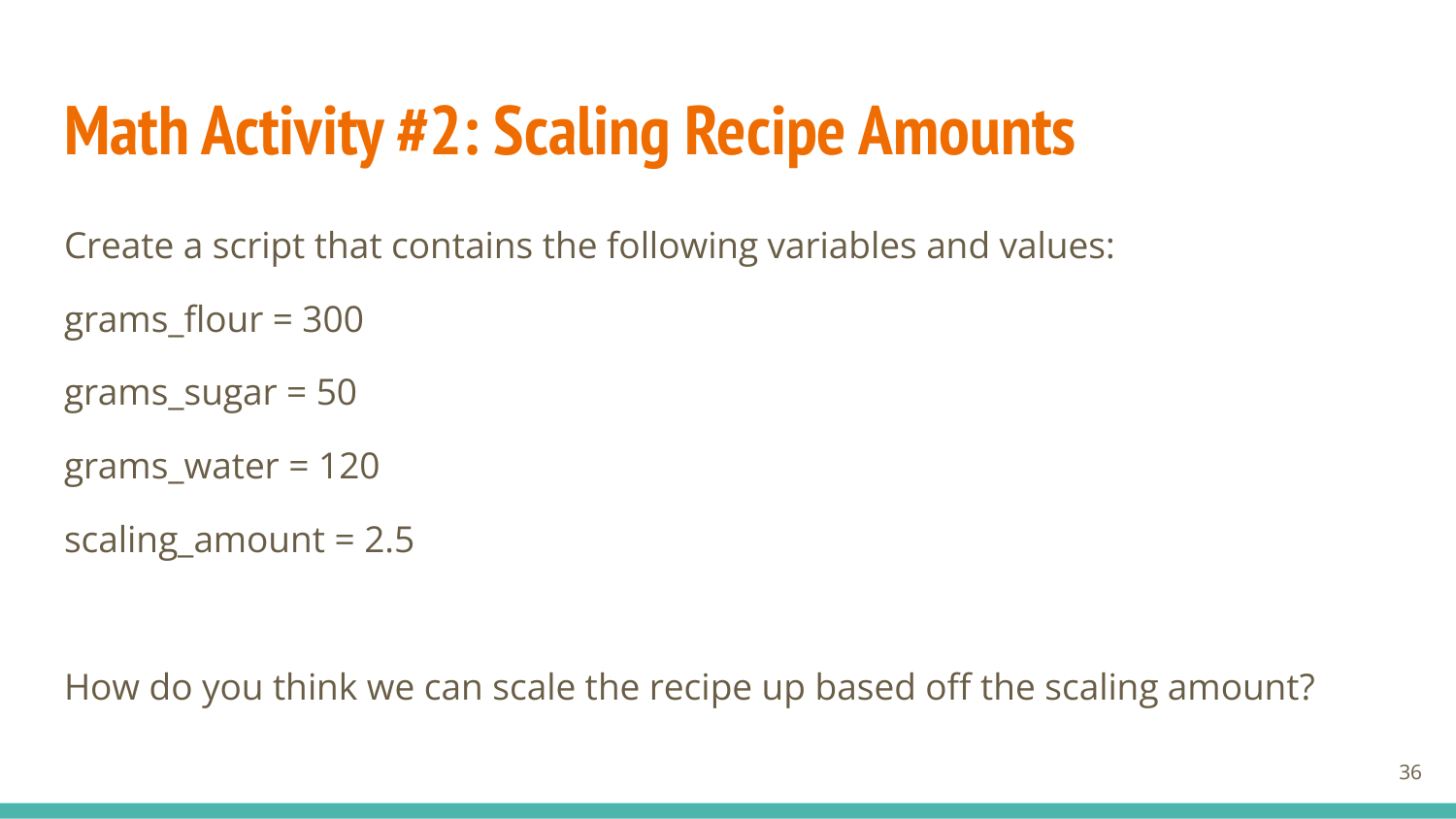

# Math Activity #2: Scaling Recipe Amounts
Create a script that contains the following variables and values:
grams_flour = 300
grams_sugar = 50
grams_water = 120
scaling_amount = 2.5

How do you think we can scale the recipe up based off the scaling amount?
36